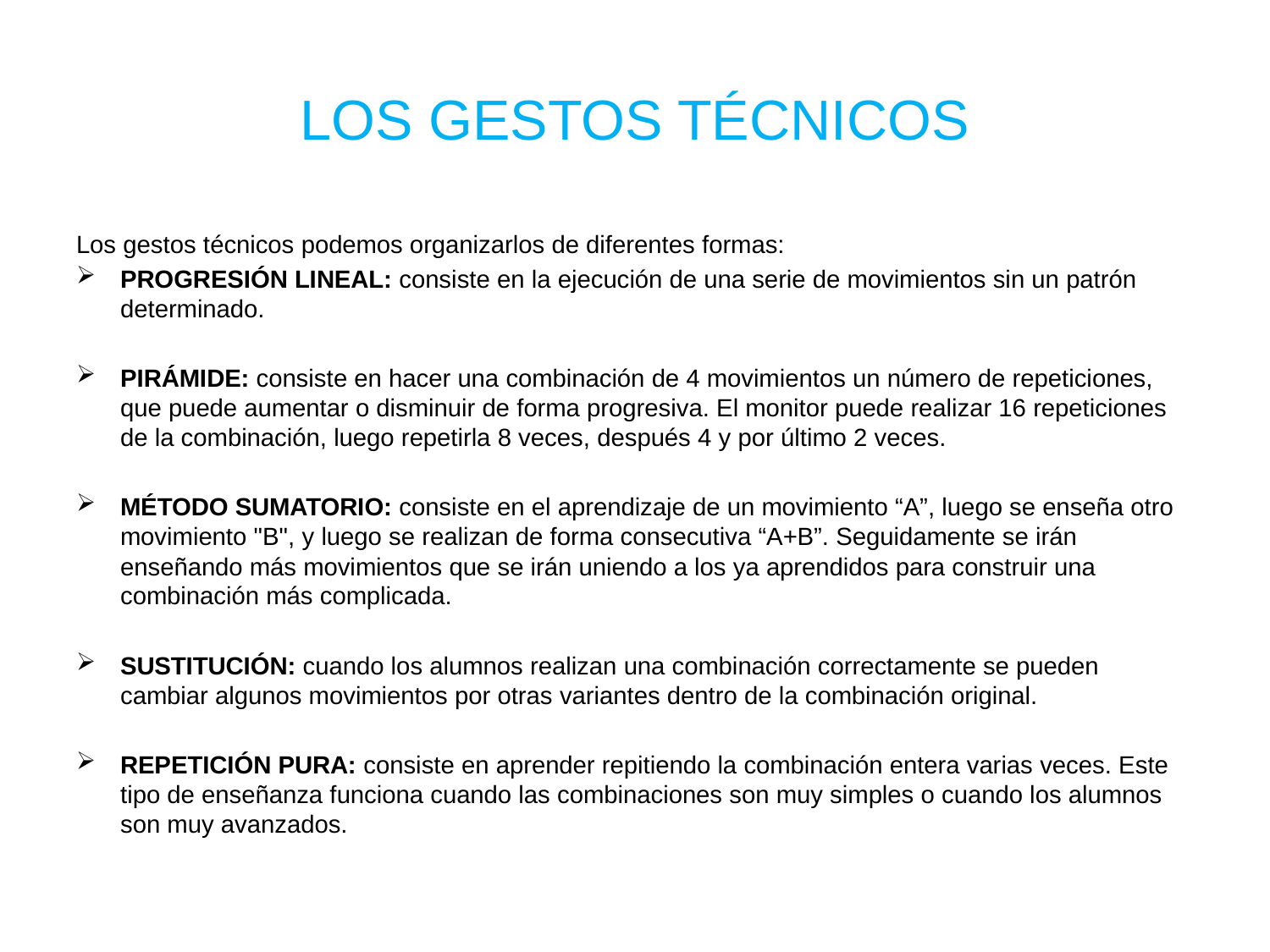

# LOS GESTOS TÉCNICOS
Los gestos técnicos podemos organizarlos de diferentes formas:
PROGRESIÓN LINEAL: consiste en la ejecución de una serie de movimientos sin un patrón determinado.

PIRÁMIDE: consiste en hacer una combinación de 4 movimientos un número de repeticiones, que puede aumentar o disminuir de forma progresiva. El monitor puede realizar 16 repeticiones de la combinación, luego repetirla 8 veces, después 4 y por último 2 veces.

MÉTODO SUMATORIO: consiste en el aprendizaje de un movimiento “A”, luego se enseña otro movimiento "B", y luego se realizan de forma consecutiva “A+B”. Seguidamente se irán enseñando más movimientos que se irán uniendo a los ya aprendidos para construir una combinación más complicada.

SUSTITUCIÓN: cuando los alumnos realizan una combinación correctamente se pueden cambiar algunos movimientos por otras variantes dentro de la combinación original.

REPETICIÓN PURA: consiste en aprender repitiendo la combinación entera varias veces. Este tipo de enseñanza funciona cuando las combinaciones son muy simples o cuando los alumnos son muy avanzados.